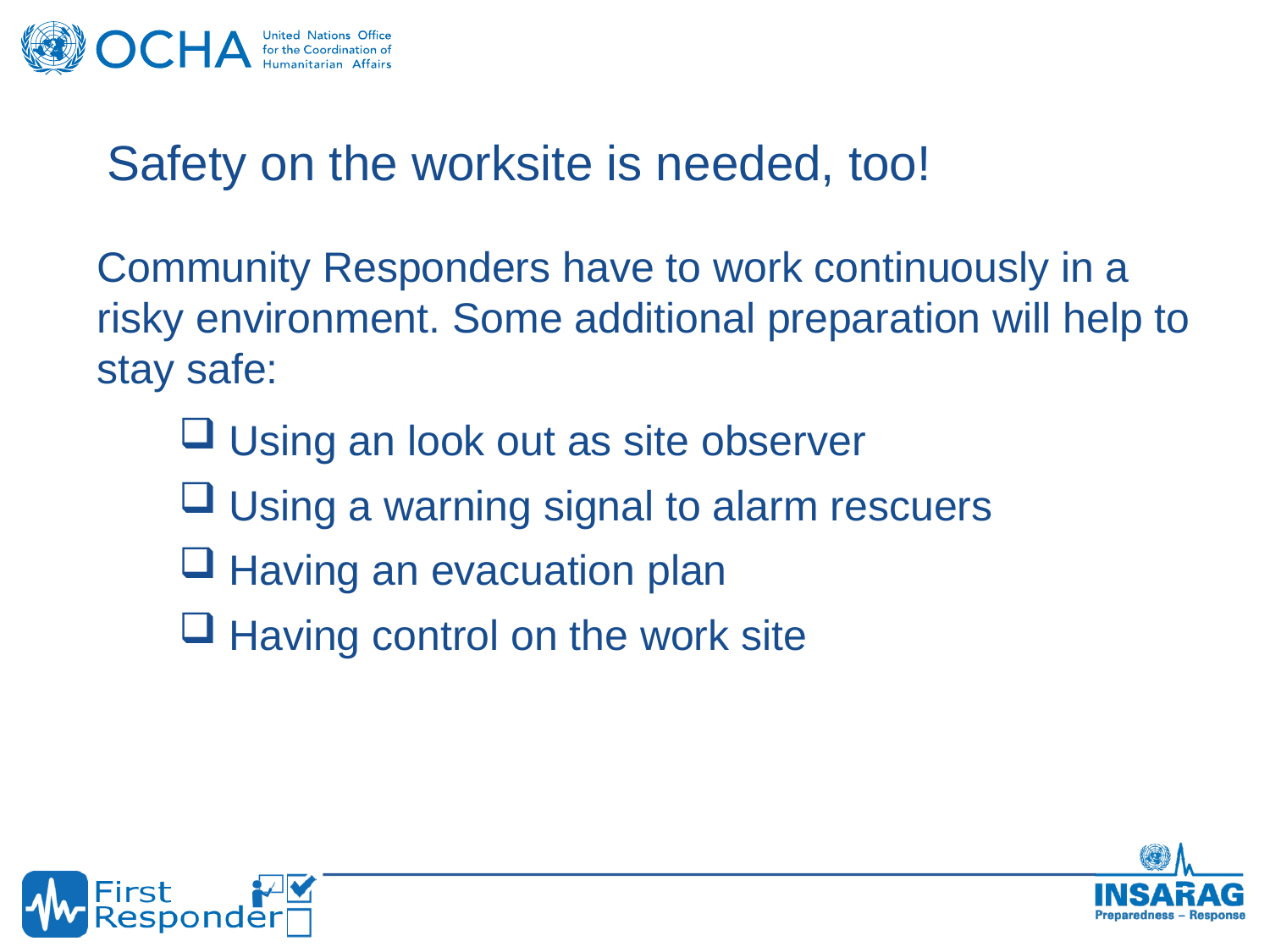

Safety on the worksite is needed, too!
Community Responders have to work continuously in a risky environment. Some additional preparation will help to stay safe:
 Using an look out as site observer
 Using a warning signal to alarm rescuers
 Having an evacuation plan
 Having control on the work site